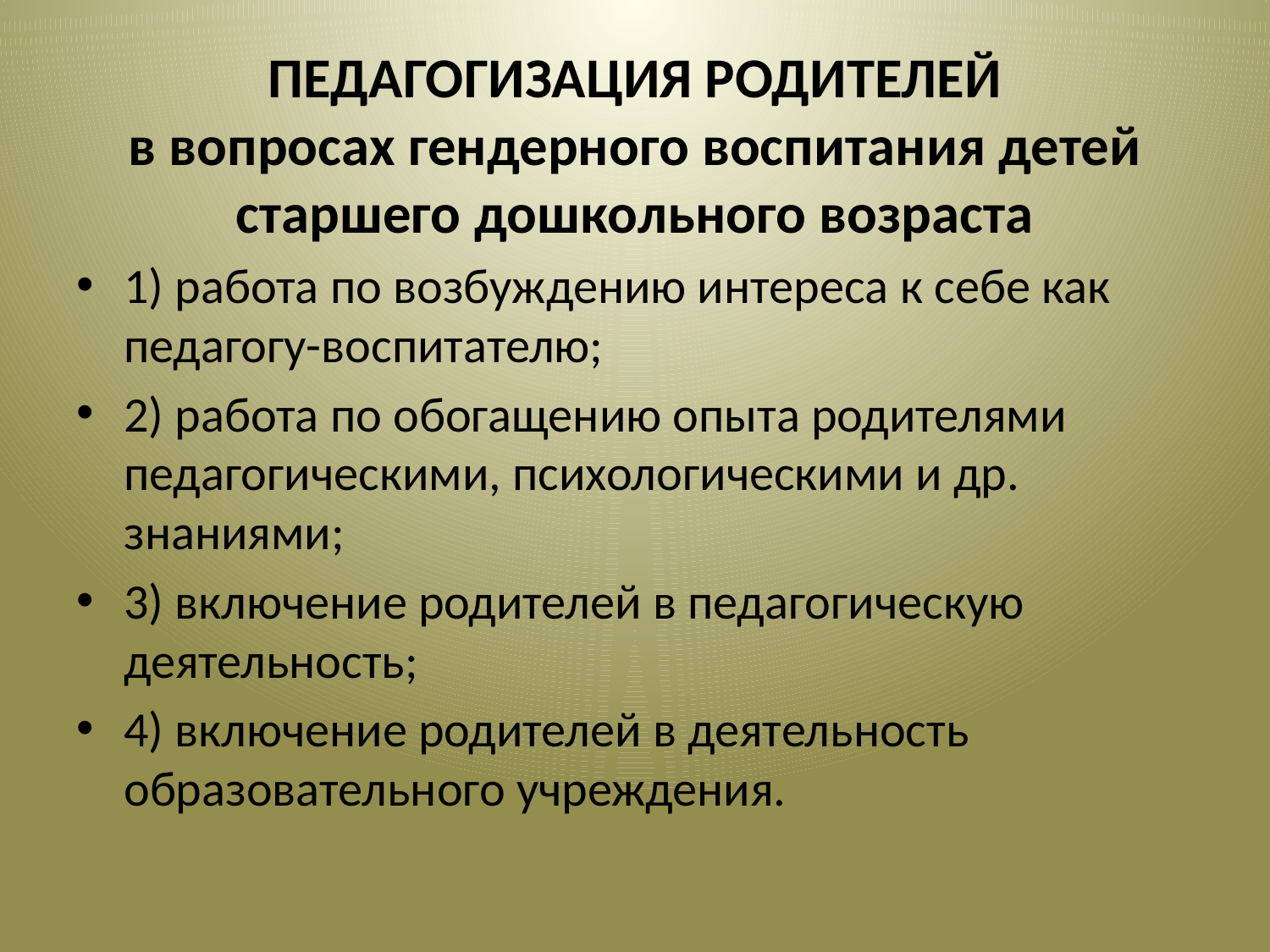

# ПЕДАГОГИЗАЦИЯ РОДИТЕЛЕЙ в вопросах гендерного воспитания детей старшего дошкольного возраста
1) работа по возбуждению интереса к себе как педагогу-воспитателю;
2) работа по обогащению опыта родителями педагогическими, психологическими и др. знаниями;
3) включение родителей в педагогическую деятельность;
4) включение родителей в деятельность образовательного учреждения.